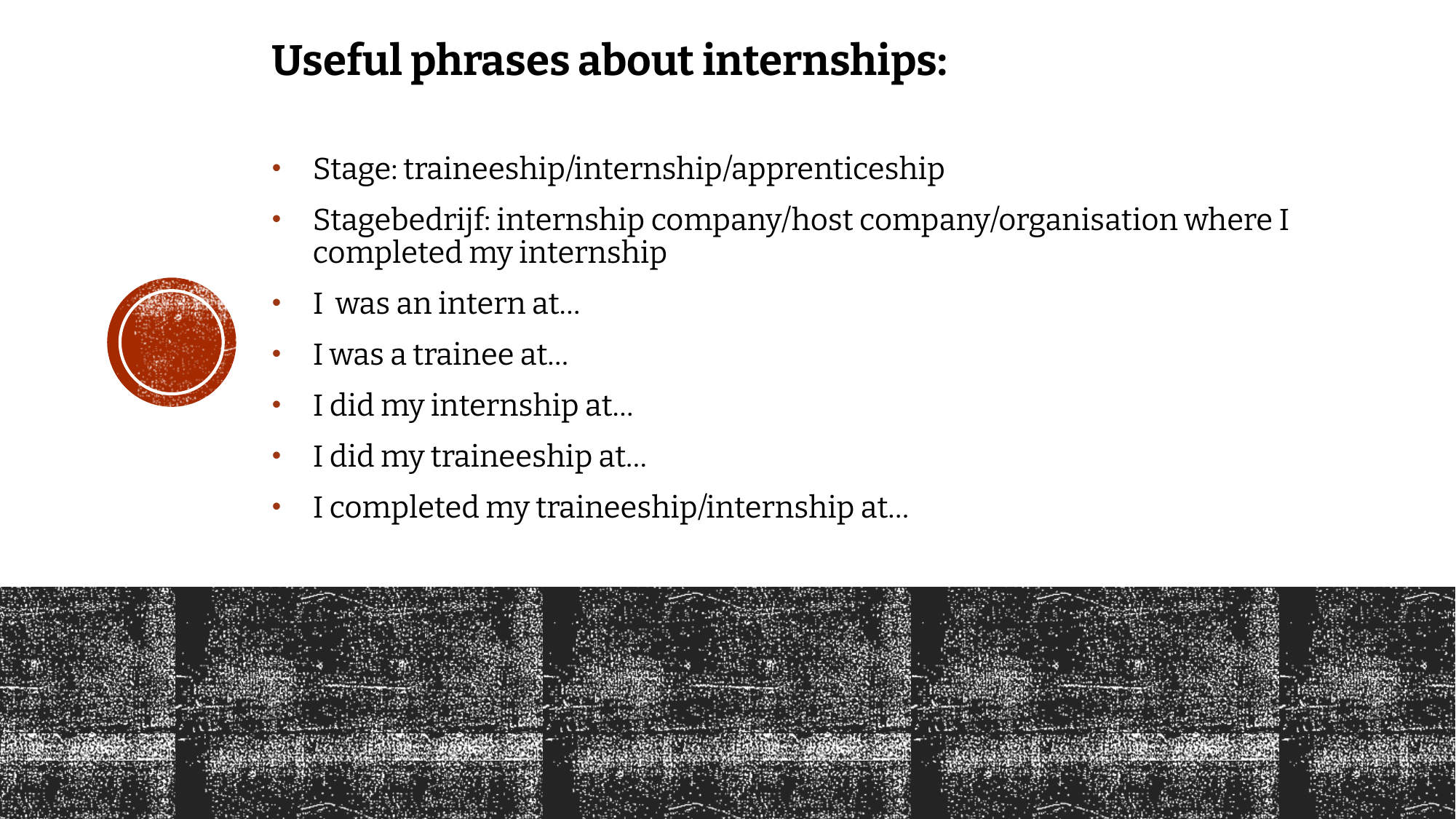

Useful phrases about internships:

Stage: traineeship/internship/apprenticeship
Stagebedrijf: internship company/host company/organisation where I completed my internship
I  was an intern at…
I was a trainee at…
I did my internship at…
I did my traineeship at…
I completed my traineeship/internship at…